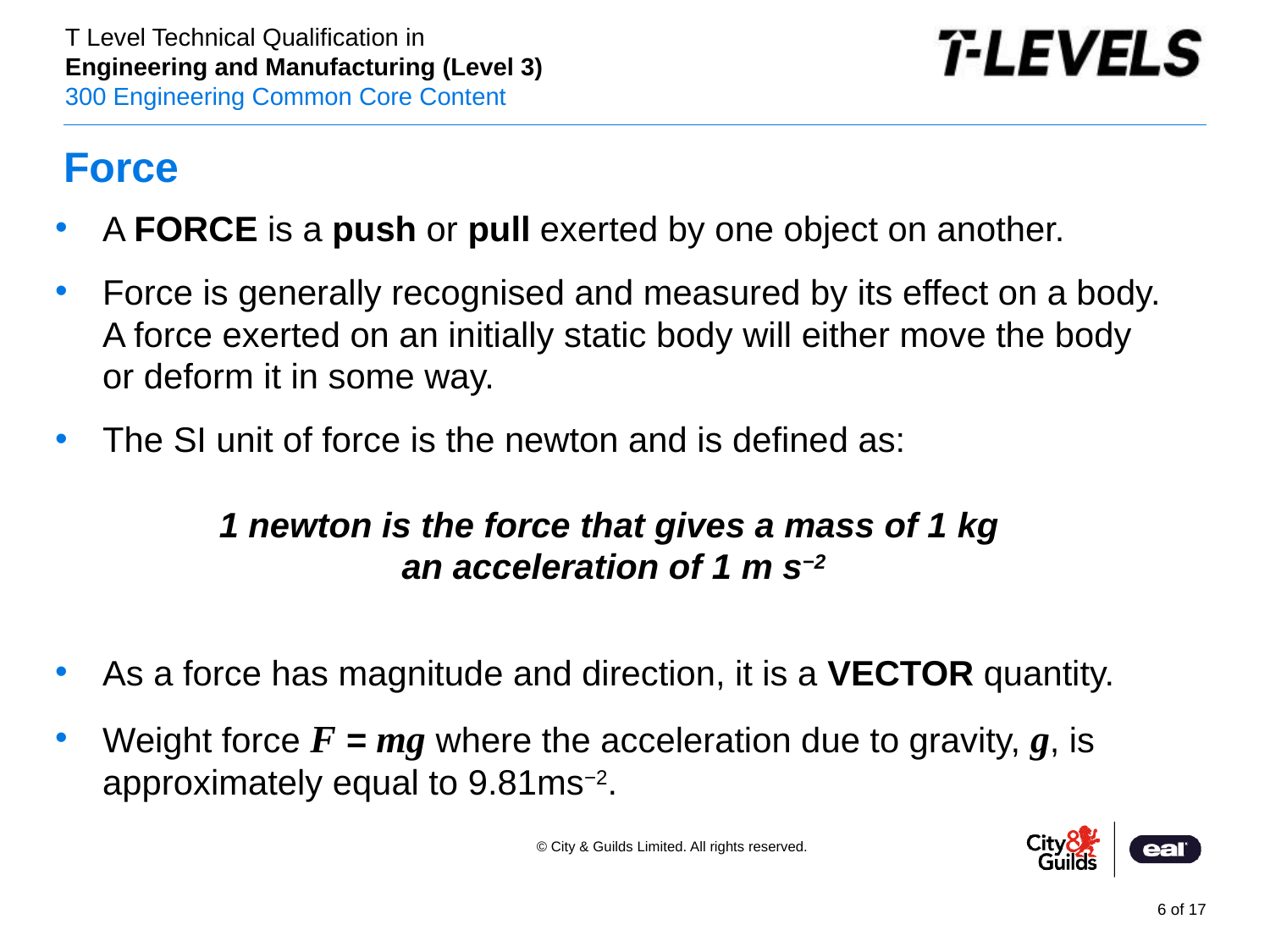

# Force
A FORCE is a push or pull exerted by one object on another.
Force is generally recognised and measured by its effect on a body. A force exerted on an initially static body will either move the body or deform it in some way.
The SI unit of force is the newton and is defined as:

1 newton is the force that gives a mass of 1 kg
an acceleration of 1 m s−2

As a force has magnitude and direction, it is a VECTOR quantity.
Weight force F = mg where the acceleration due to gravity, g, is approximately equal to 9.81ms−2.